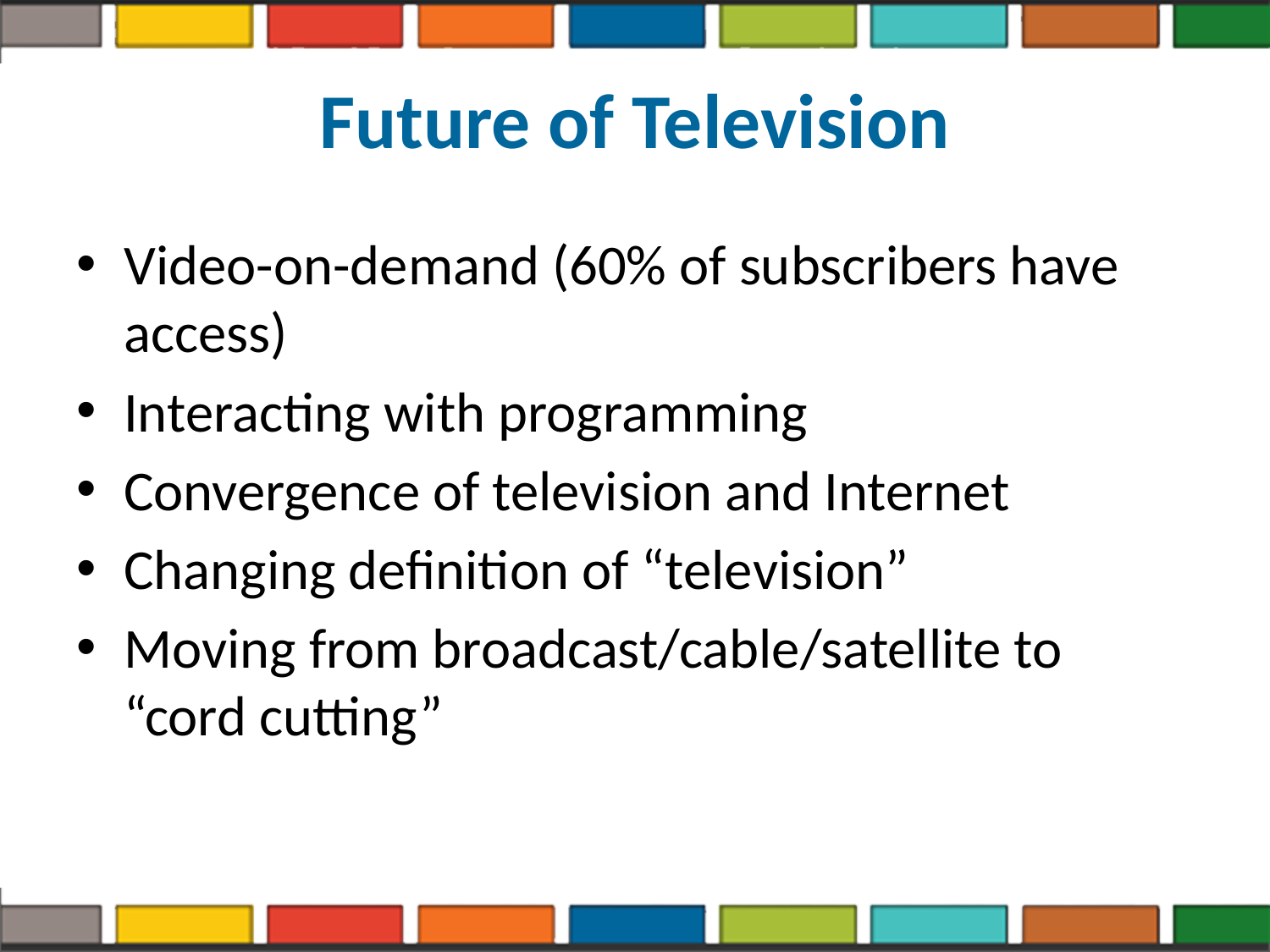

# Future of Television
Video-on-demand (60% of subscribers have access)
Interacting with programming
Convergence of television and Internet
Changing definition of “television”
Moving from broadcast/cable/satellite to “cord cutting”